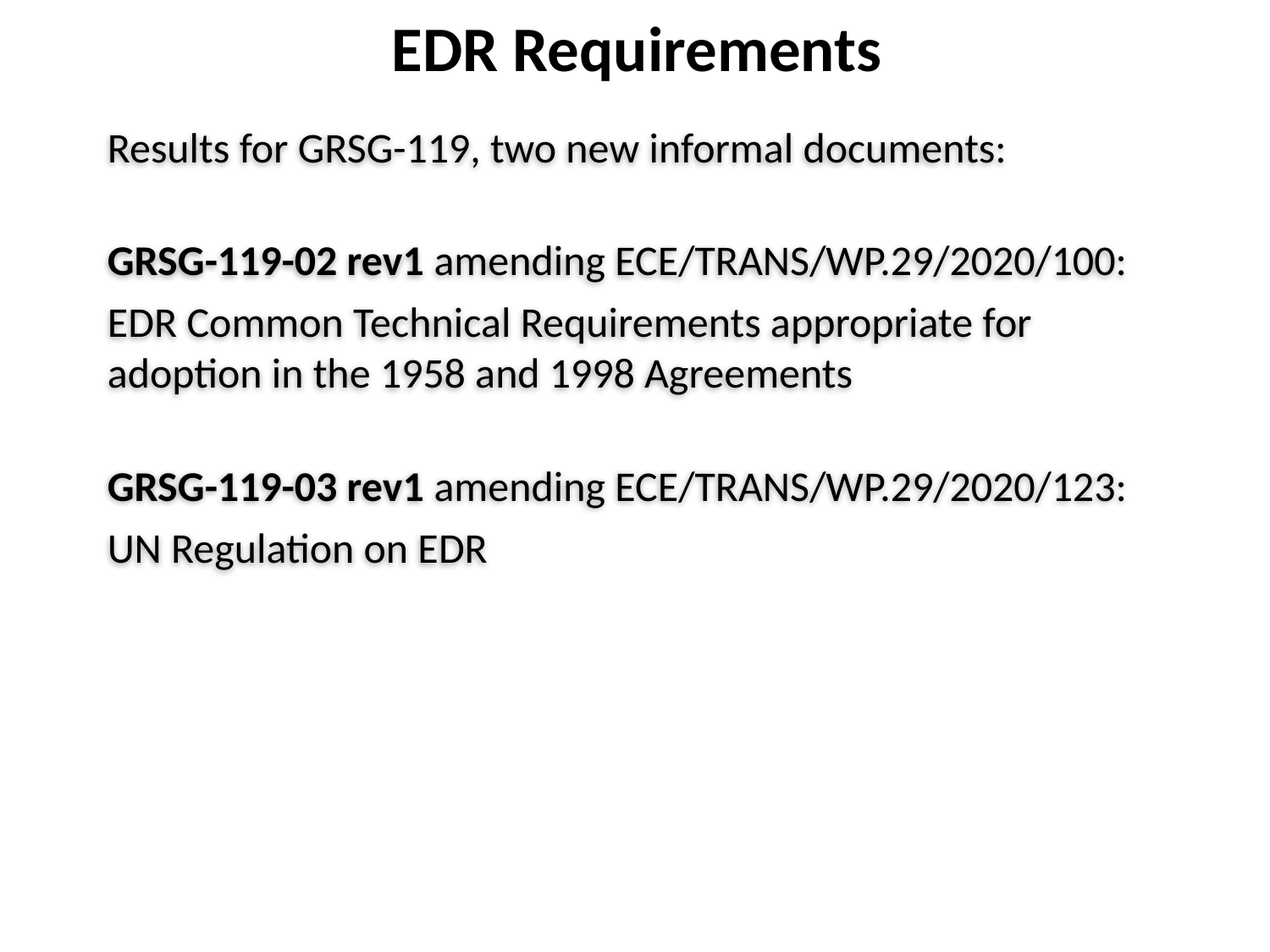

EDR Requirements
Results for GRSG-119, two new informal documents:
GRSG-119-02 rev1 amending ECE/TRANS/WP.29/2020/100:
EDR Common Technical Requirements appropriate for adoption in the 1958 and 1998 Agreements
GRSG-119-03 rev1 amending ECE/TRANS/WP.29/2020/123:
UN Regulation on EDR